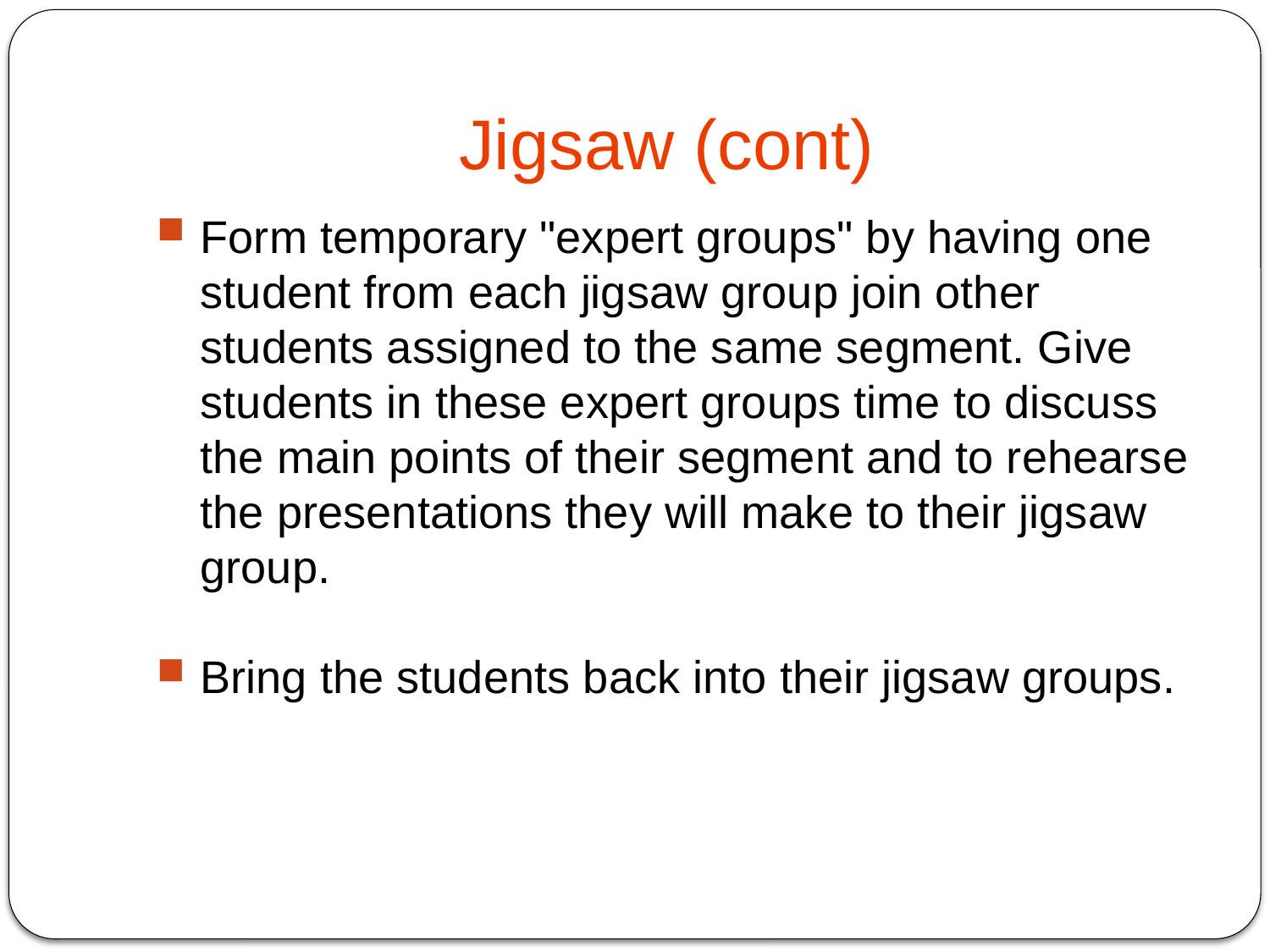

# Jigsaw (cont)
Form temporary "expert groups" by having one student from each jigsaw group join other students assigned to the same segment. Give students in these expert groups time to discuss the main points of their segment and to rehearse the presentations they will make to their jigsaw group.

Bring the students back into their jigsaw groups.